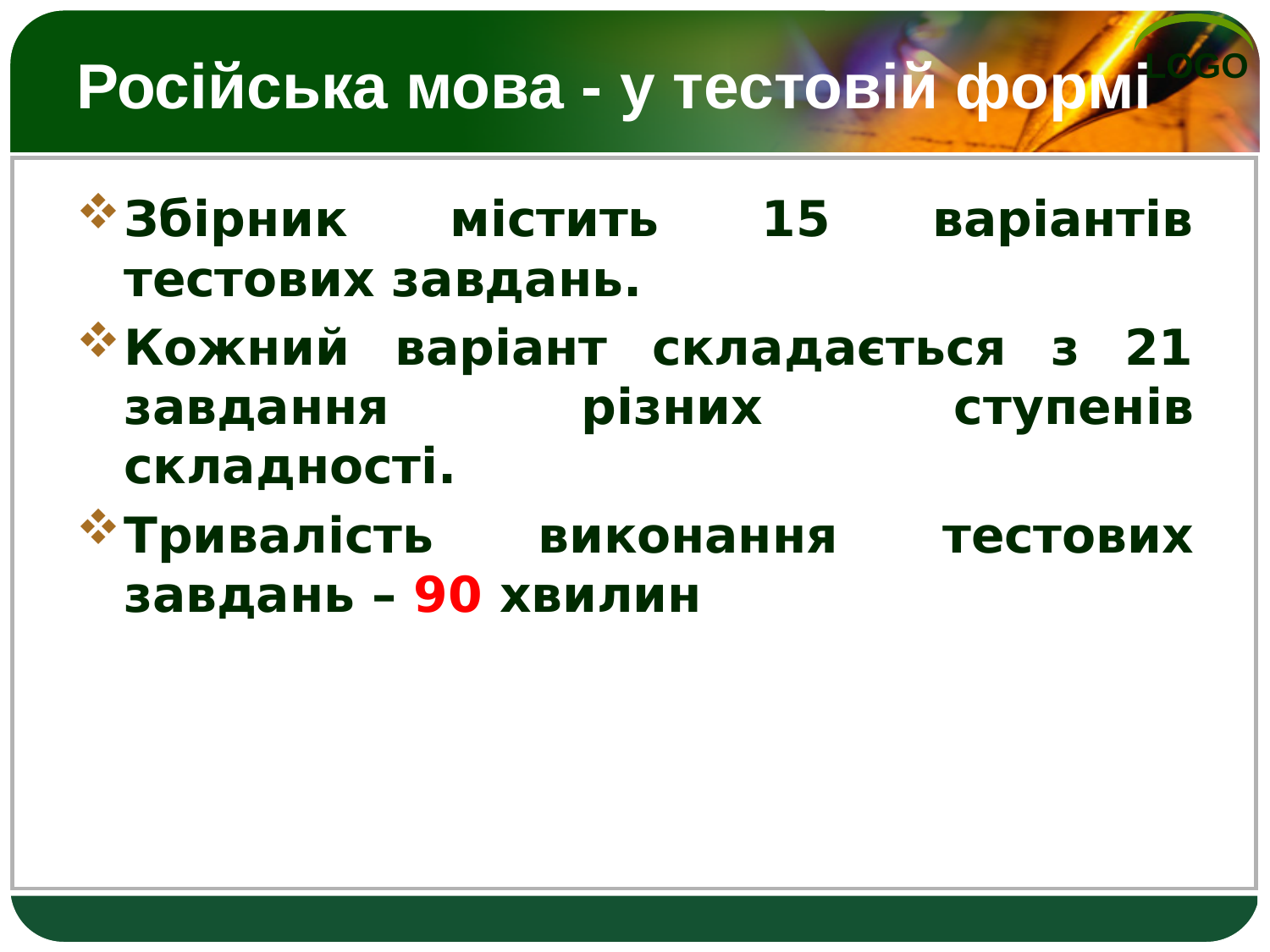

# Російська мова - у тестовій формі
Збірник містить 15 варіантів тестових завдань.
Кожний варіант складається з 21 завдання різних ступенів складності.
Тривалість виконання тестових завдань – 90 хвилин